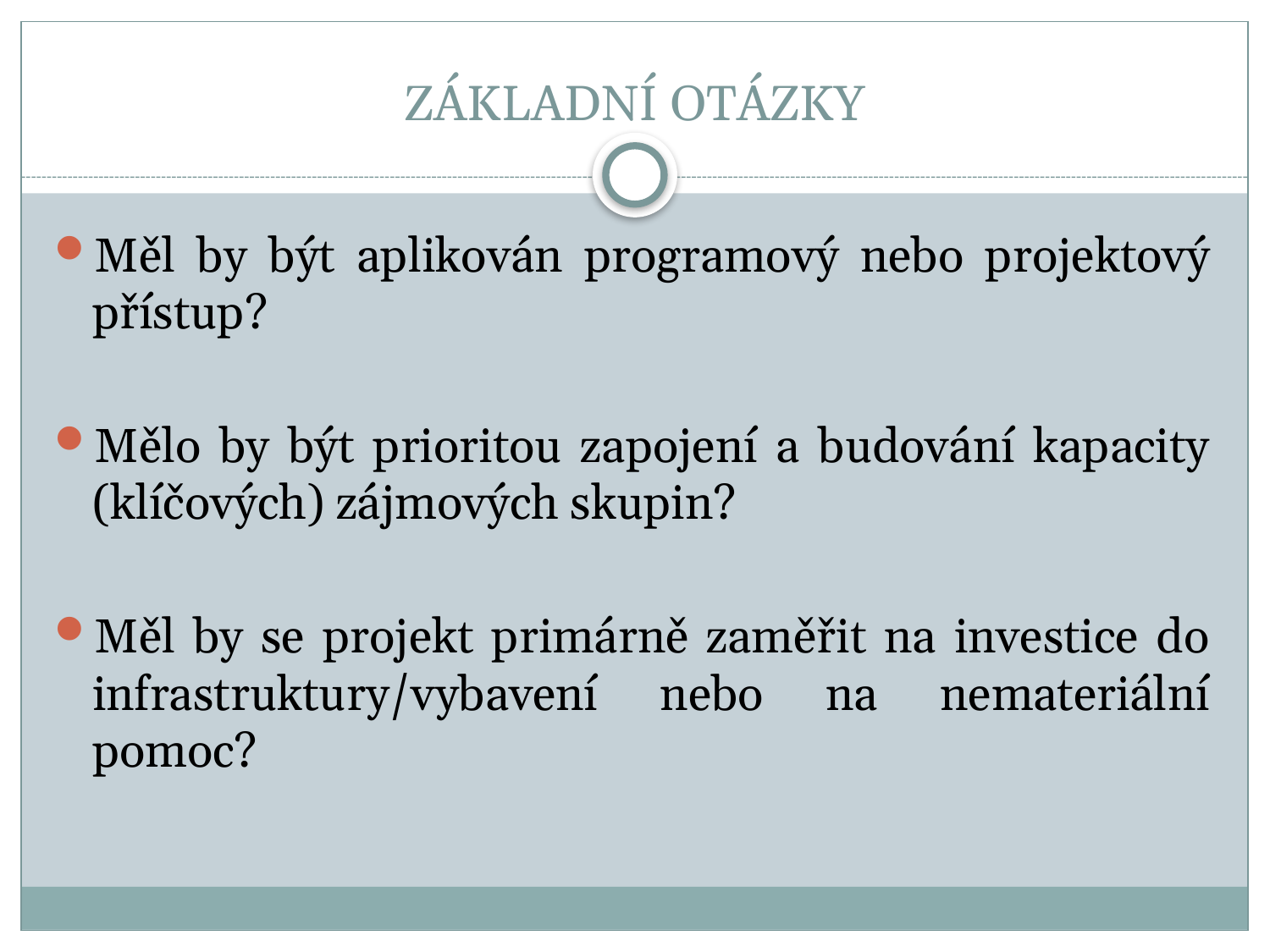

# ZÁKLADNÍ OTÁZKY
Měl by být aplikován programový nebo projektový přístup?

Mělo by být prioritou zapojení a budování kapacity (klíčových) zájmových skupin?

Měl by se projekt primárně zaměřit na investice do infrastruktury/vybavení nebo na nemateriální pomoc?